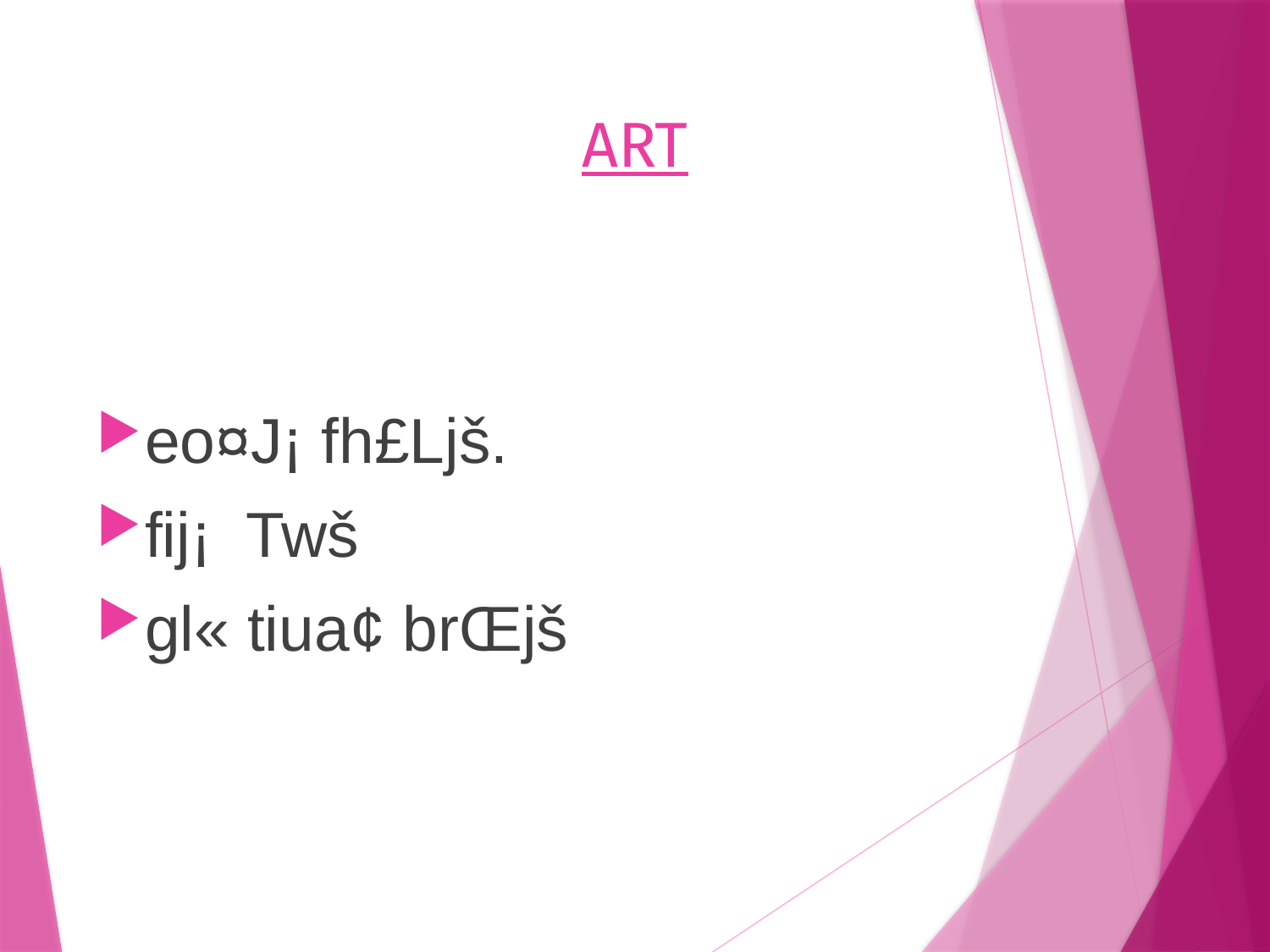

# ART

eo¤J¡ fh£Ljš.
fij¡  Twš
gl« tiua¢ brŒjš